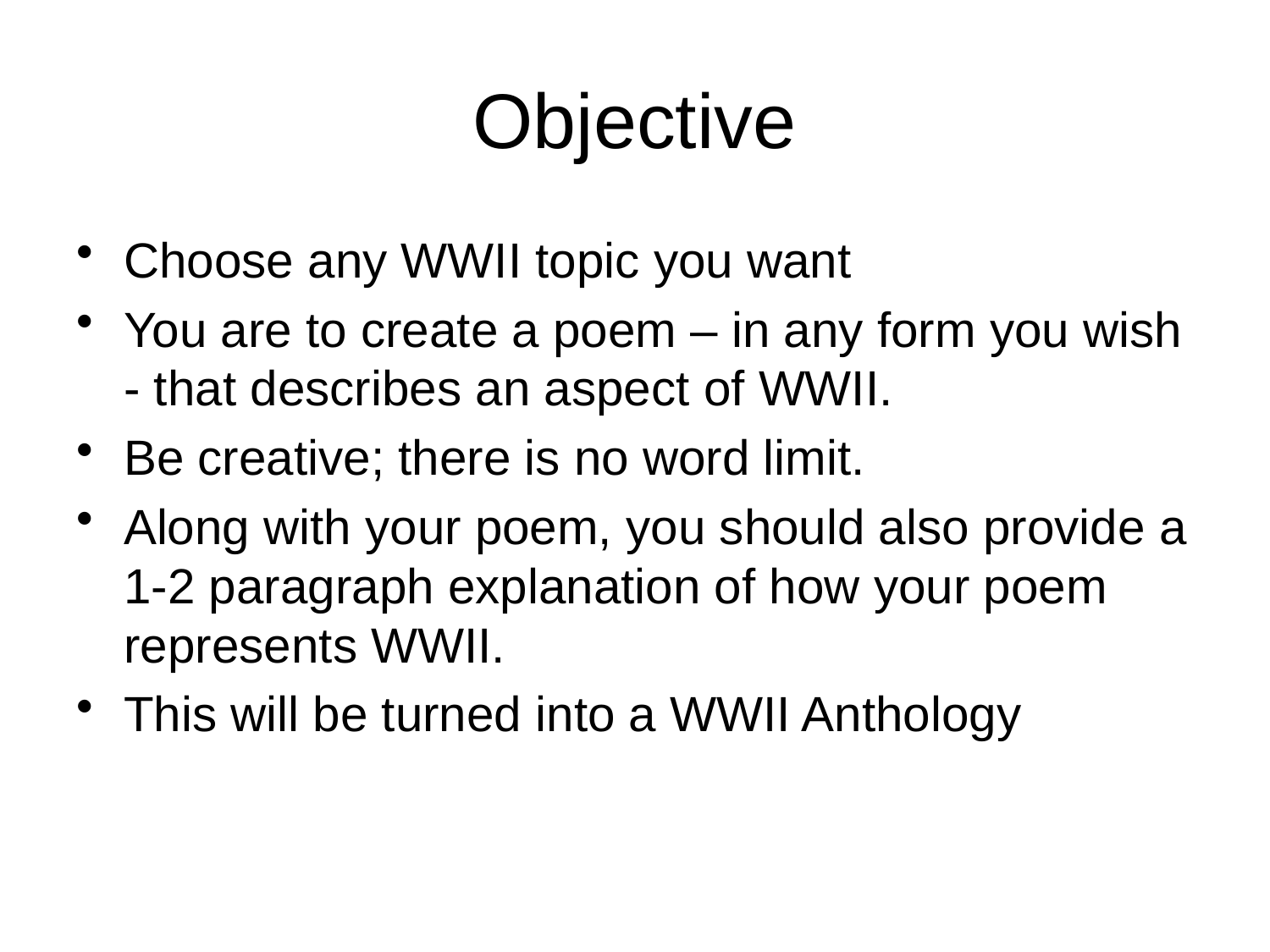

# Objective
Choose any WWII topic you want
You are to create a poem – in any form you wish - that describes an aspect of WWII.
Be creative; there is no word limit.
Along with your poem, you should also provide a 1-2 paragraph explanation of how your poem represents WWII.
This will be turned into a WWII Anthology